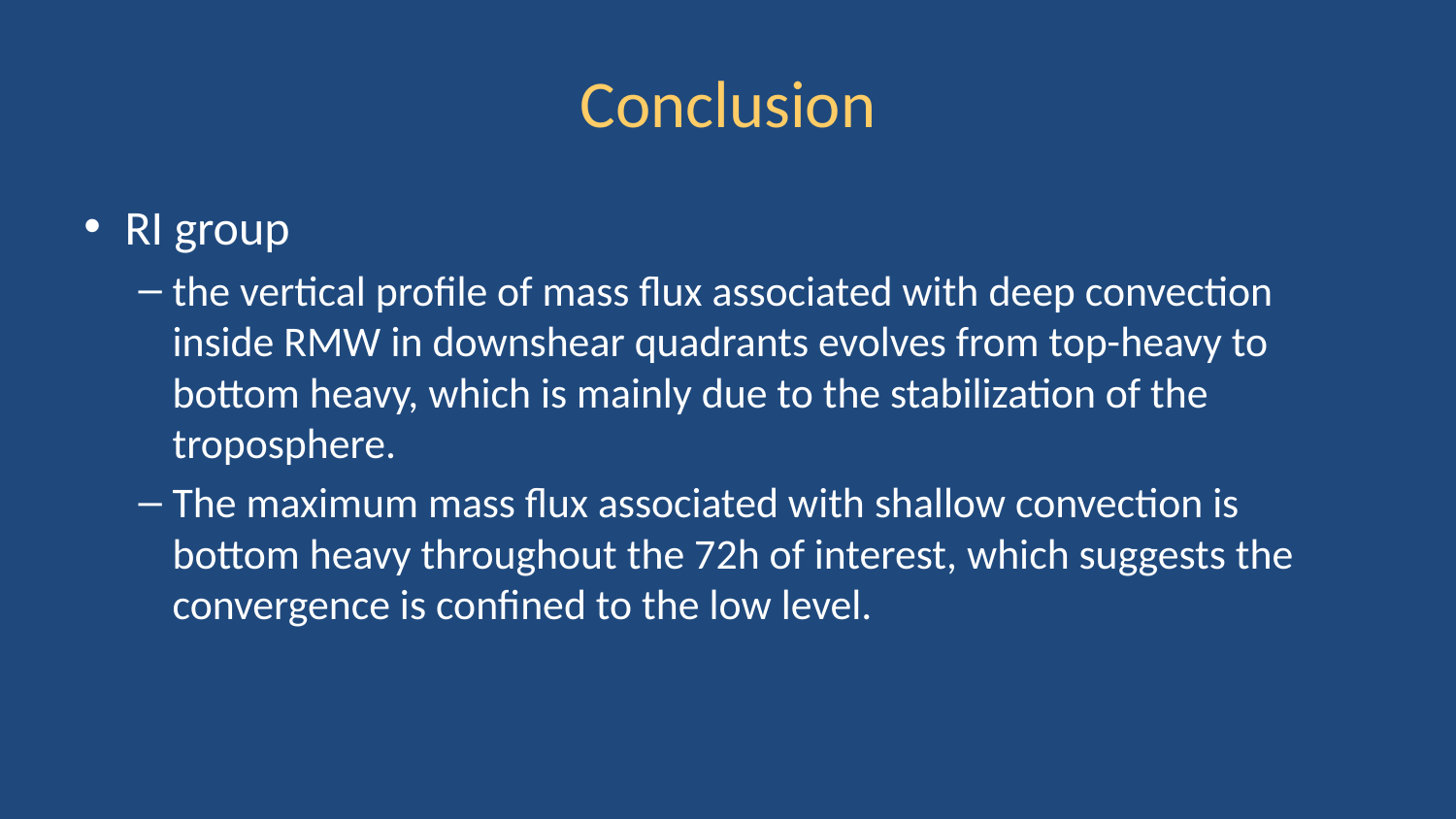

# Conclusion
RI group
the vertical profile of mass flux associated with deep convection inside RMW in downshear quadrants evolves from top-heavy to bottom heavy, which is mainly due to the stabilization of the troposphere.
The maximum mass flux associated with shallow convection is bottom heavy throughout the 72h of interest, which suggests the convergence is confined to the low level.